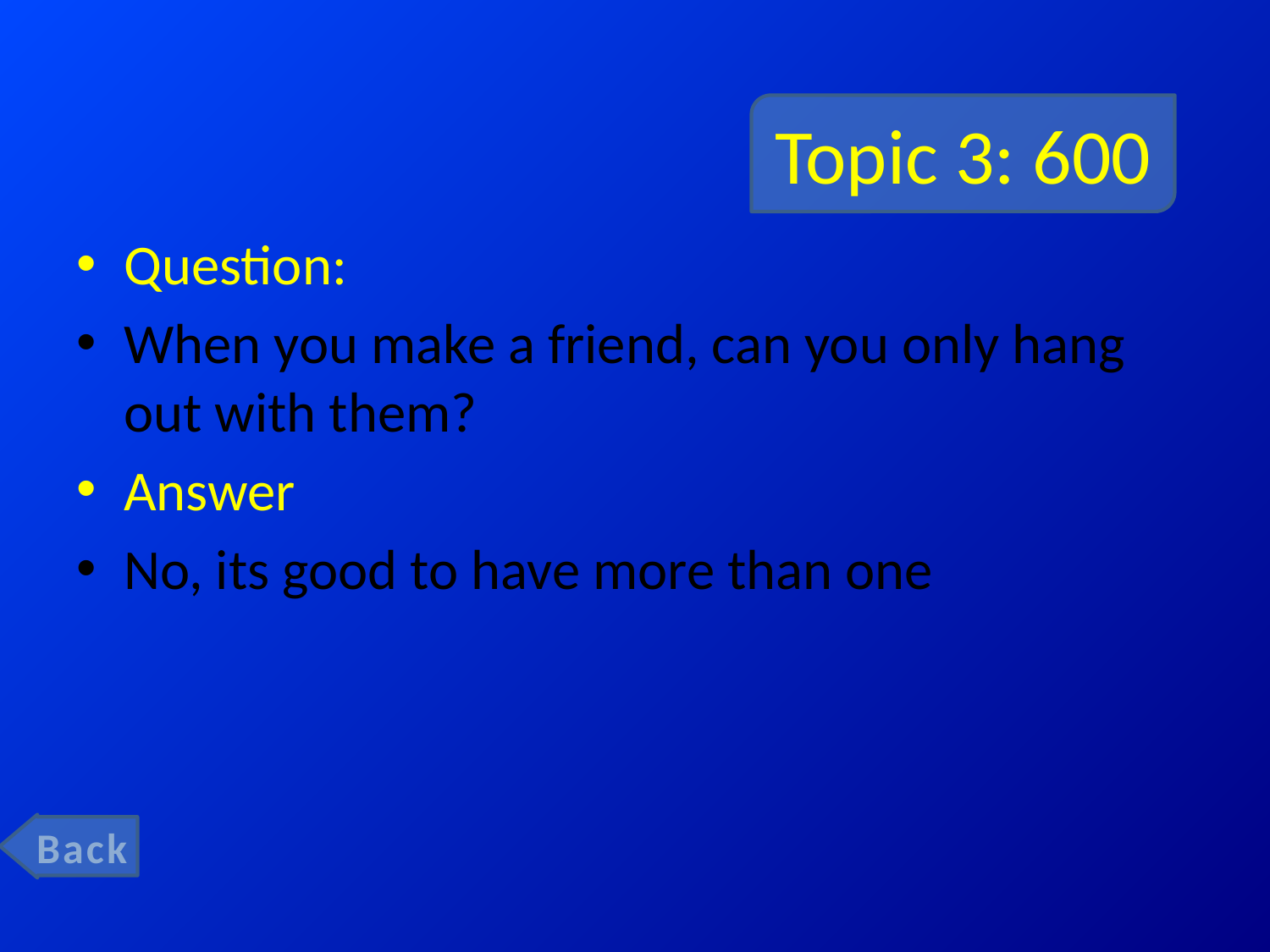

# Topic 3: 600

Question:
When you make a friend, can you only hang out with them?
Answer
No, its good to have more than one

Back